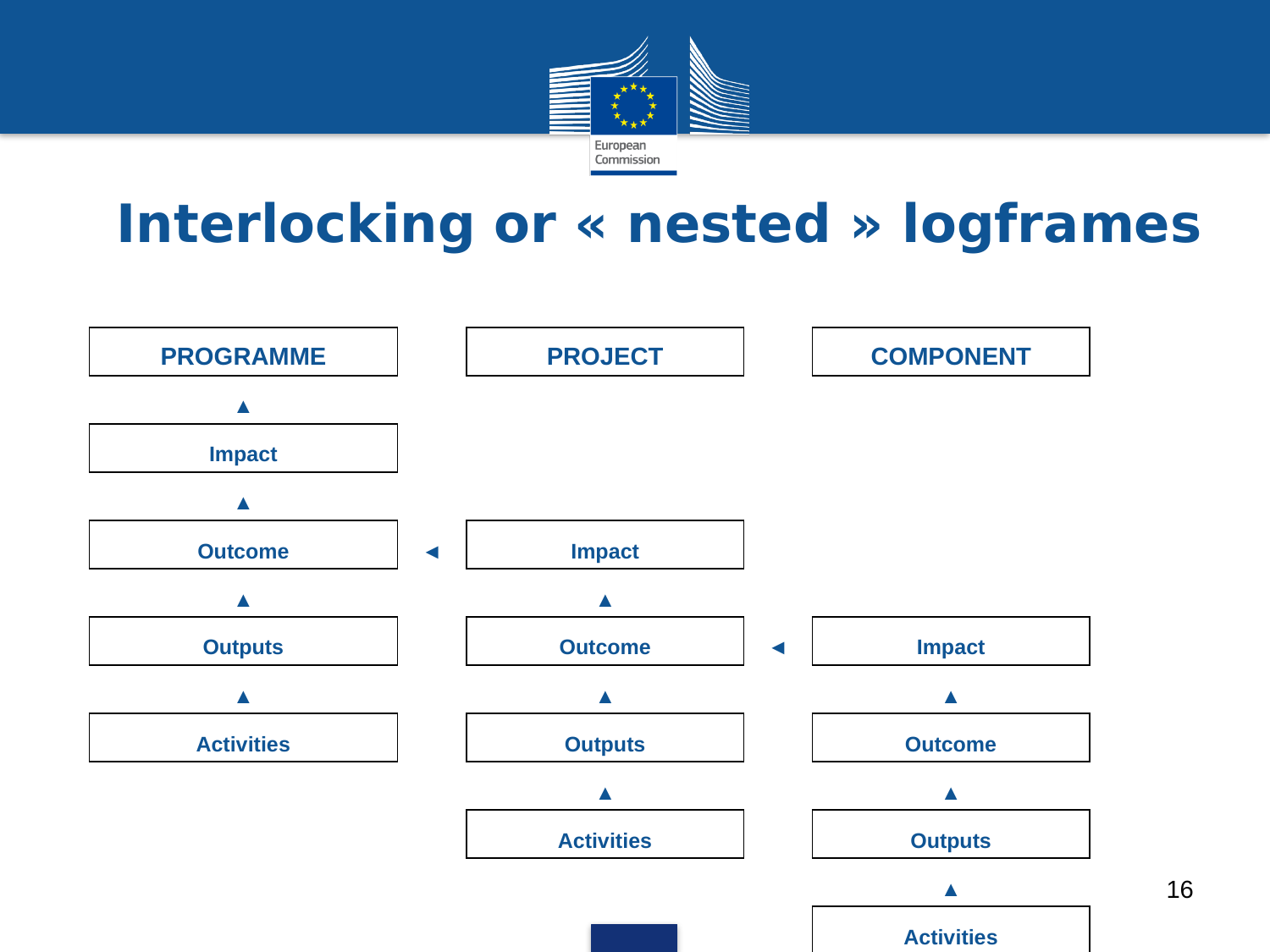

Interlocking or « nested » logframes
| PROGRAMME |  | PROJECT |  | COMPONENT |
| --- | --- | --- | --- | --- |
| ▲ |  |  |  |  |
| Impact |  |  |  |  |
| ▲ |  |  |  |  |
| Outcome | ◄ | Impact |  |  |
| ▲ |  | ▲ |  |  |
| Outputs |  | Outcome | ◄ | Impact |
| ▲ |  | ▲ |  | ▲ |
| Activities |  | Outputs |  | Outcome |
|  |  | ▲ |  | ▲ |
|  |  | Activities |  | Outputs |
|  |  |  |  | ▲ |
|  |  |  |  | Activities |
16